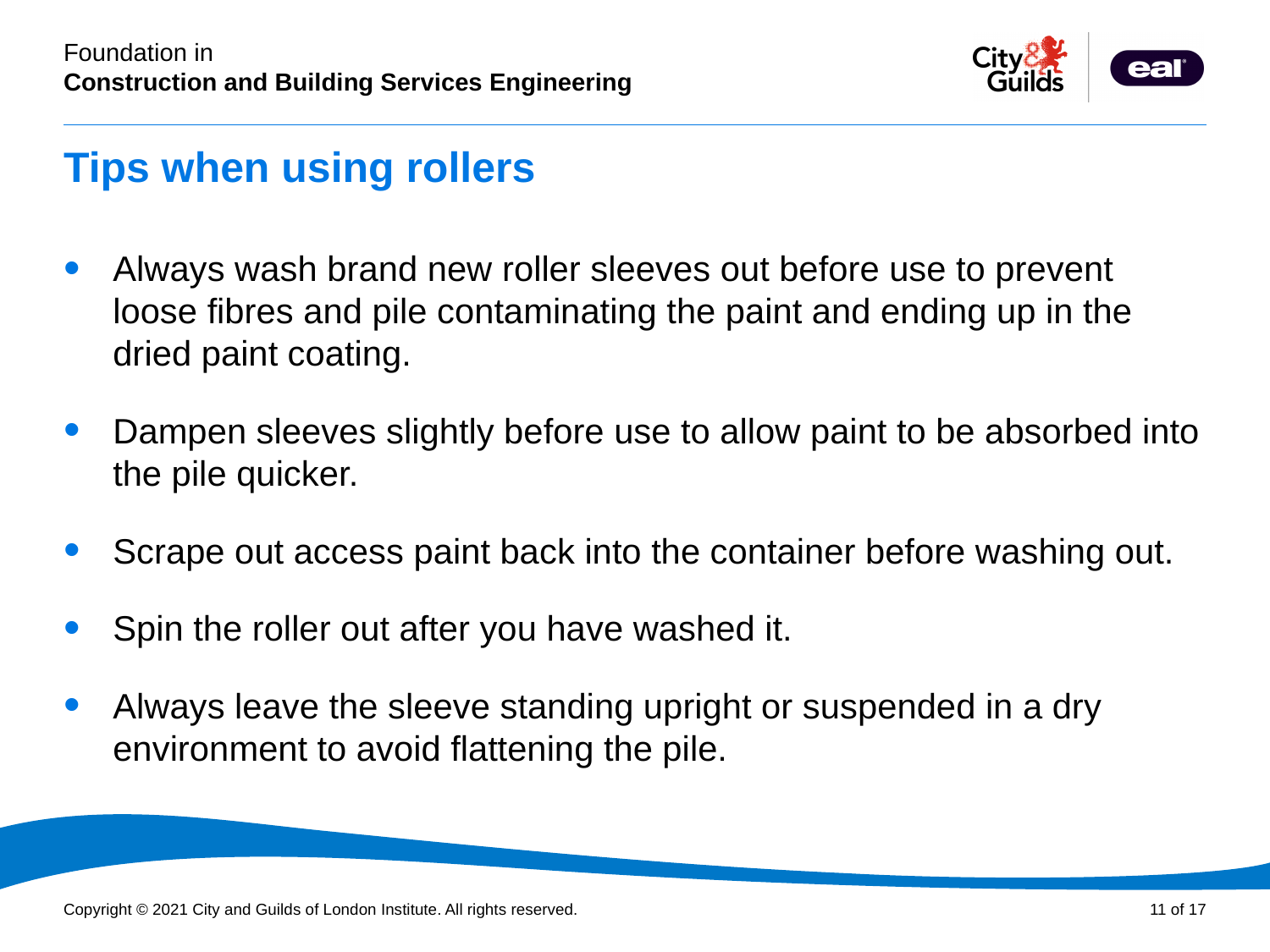

# Tips when using rollers
Always wash brand new roller sleeves out before use to prevent loose fibres and pile contaminating the paint and ending up in the dried paint coating.
Dampen sleeves slightly before use to allow paint to be absorbed into the pile quicker.
Scrape out access paint back into the container before washing out.
Spin the roller out after you have washed it.
Always leave the sleeve standing upright or suspended in a dry environment to avoid flattening the pile.